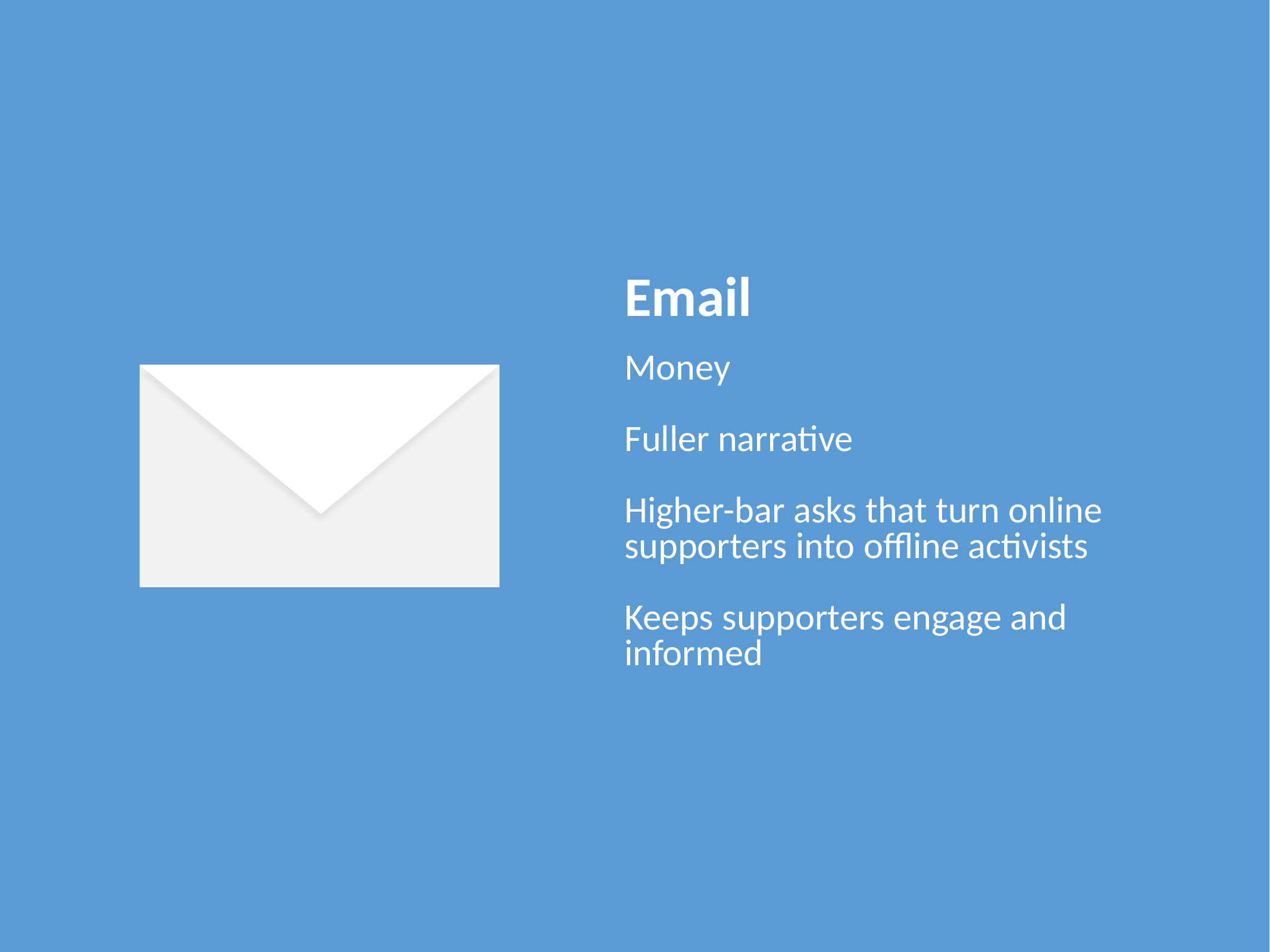

Email
Money

Fuller narrative

Higher-bar asks that turn online supporters into offline activists

Keeps supporters engage and informed